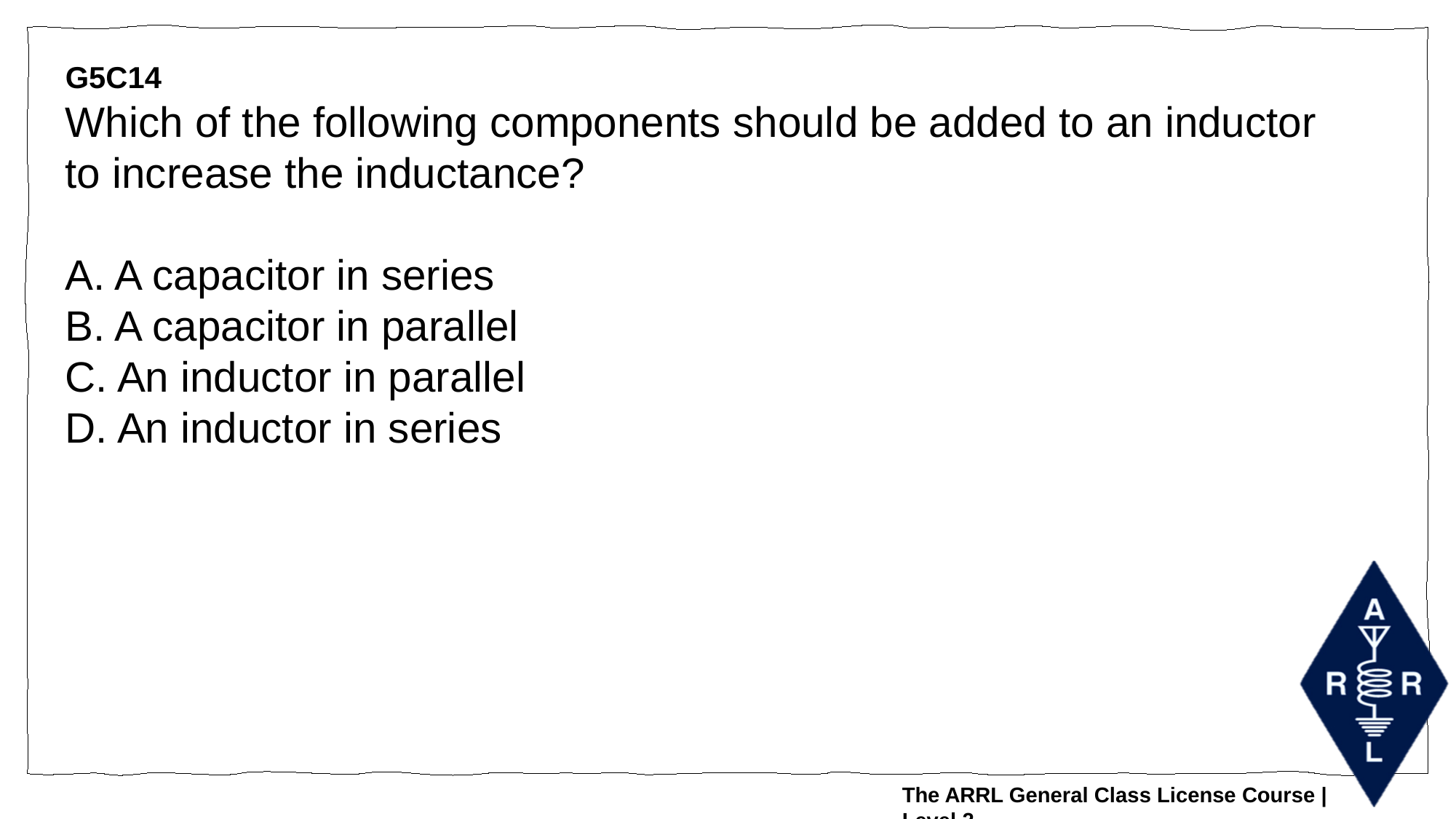

G5C14
Which of the following components should be added to an inductor to increase the inductance?

A. A capacitor in series
B. A capacitor in parallel
C. An inductor in parallel
D. An inductor in series